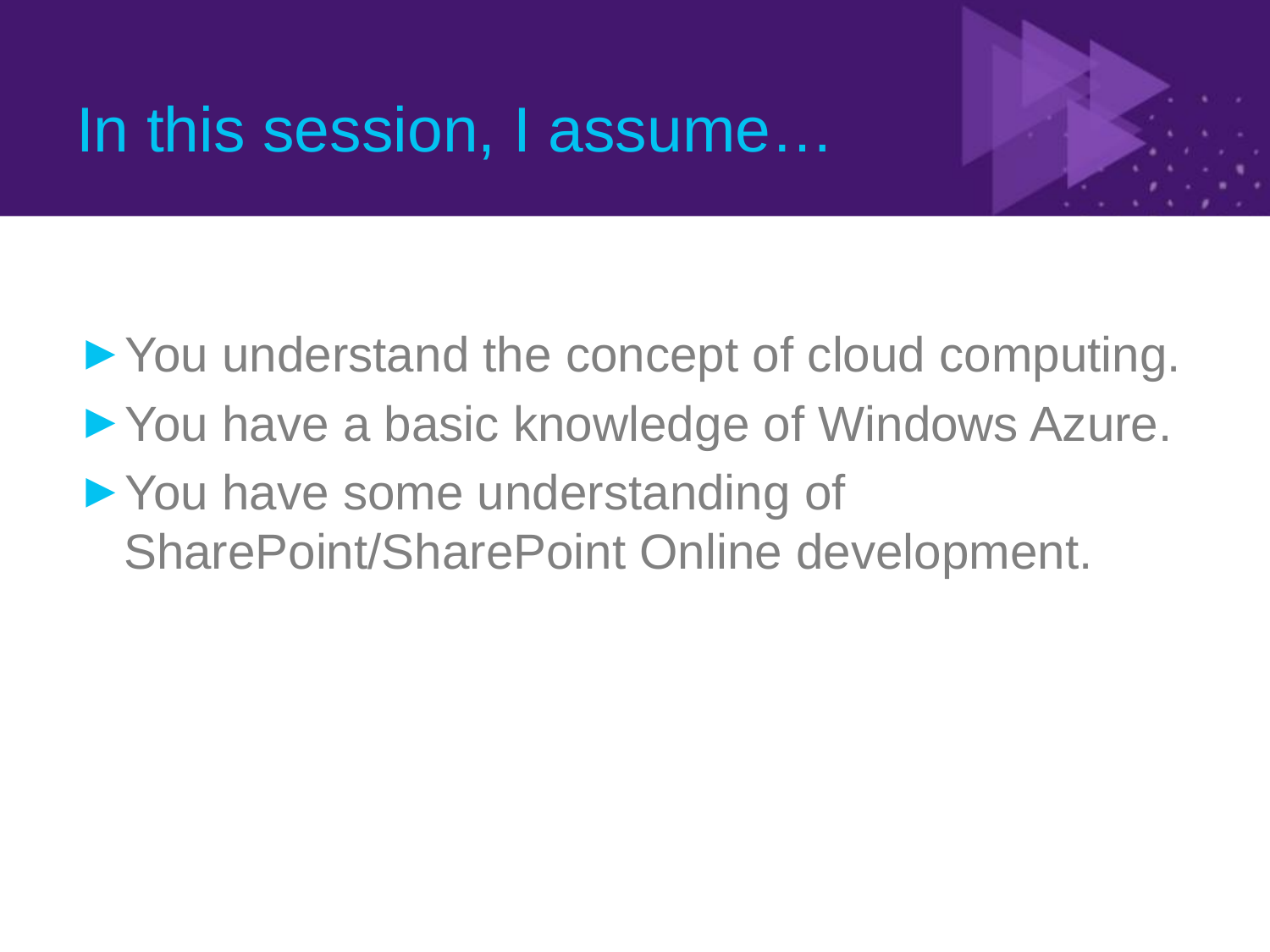

# In this session, I assume…
You understand the concept of cloud computing.
You have a basic knowledge of Windows Azure.
You have some understanding of SharePoint/SharePoint Online development.